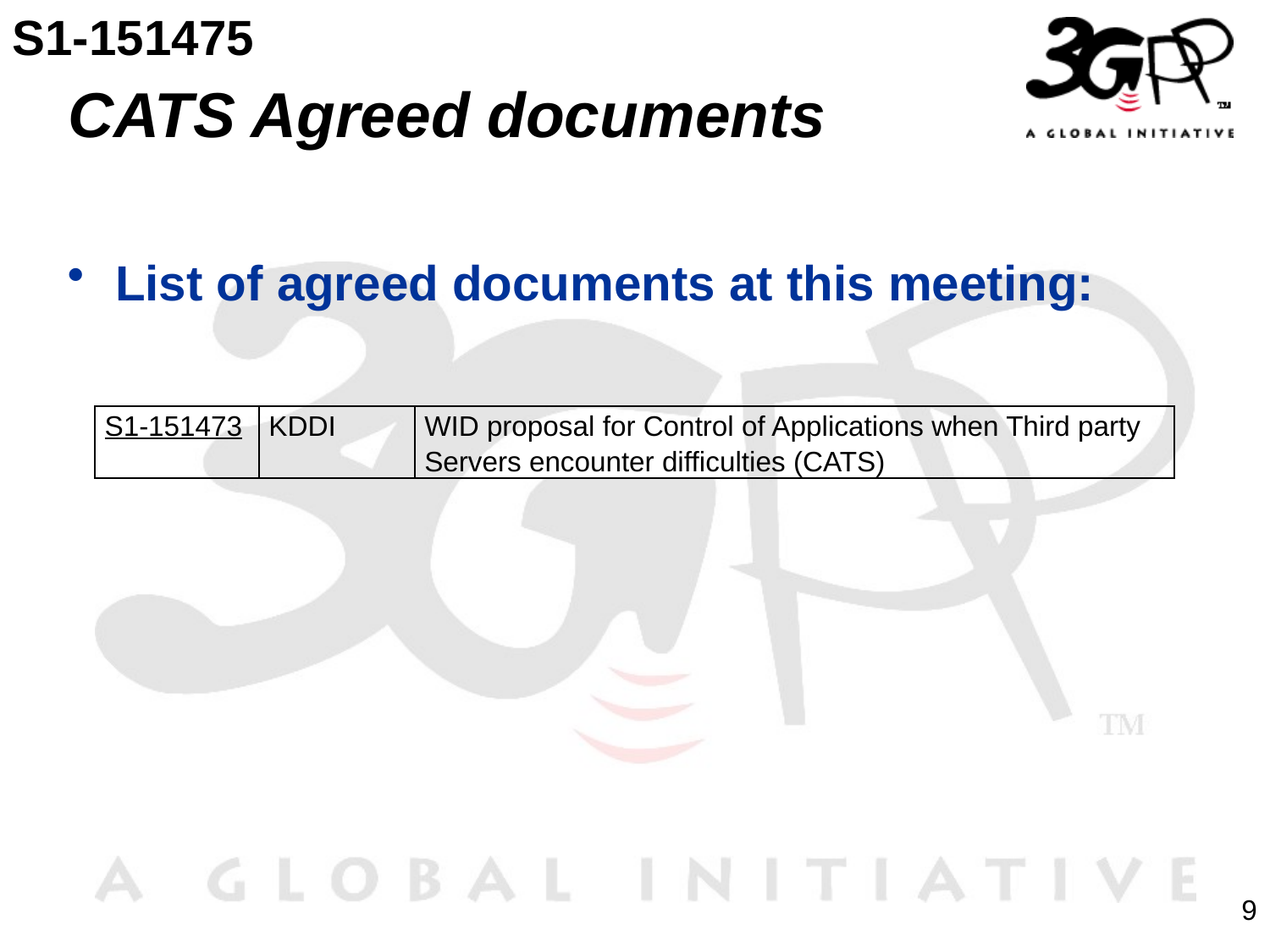

S1-151475
# CATS Agreed documents

List of agreed documents at this meeting:

| S1-151473 | KDDI | WID proposal for Control of Applications when Third party Servers encounter difficulties (CATS) |
| --- | --- | --- |
9